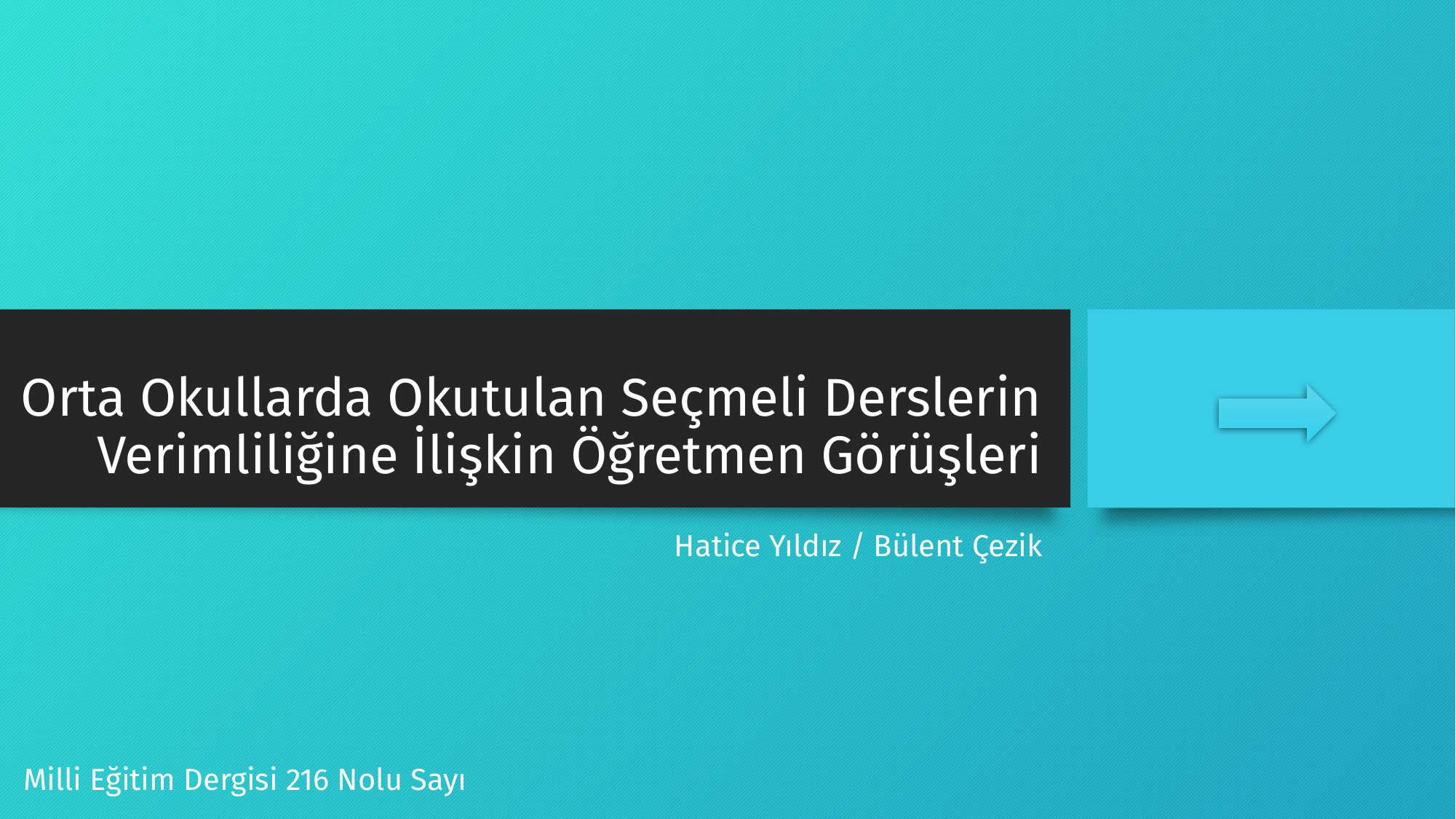

# Orta Okullarda Okutulan Seçmeli Derslerin Verimliliğine İlişkin Öğretmen Görüşleri

Hatice Yıldız / Bülent Çezik
Milli Eğitim Dergisi 216 Nolu Sayı